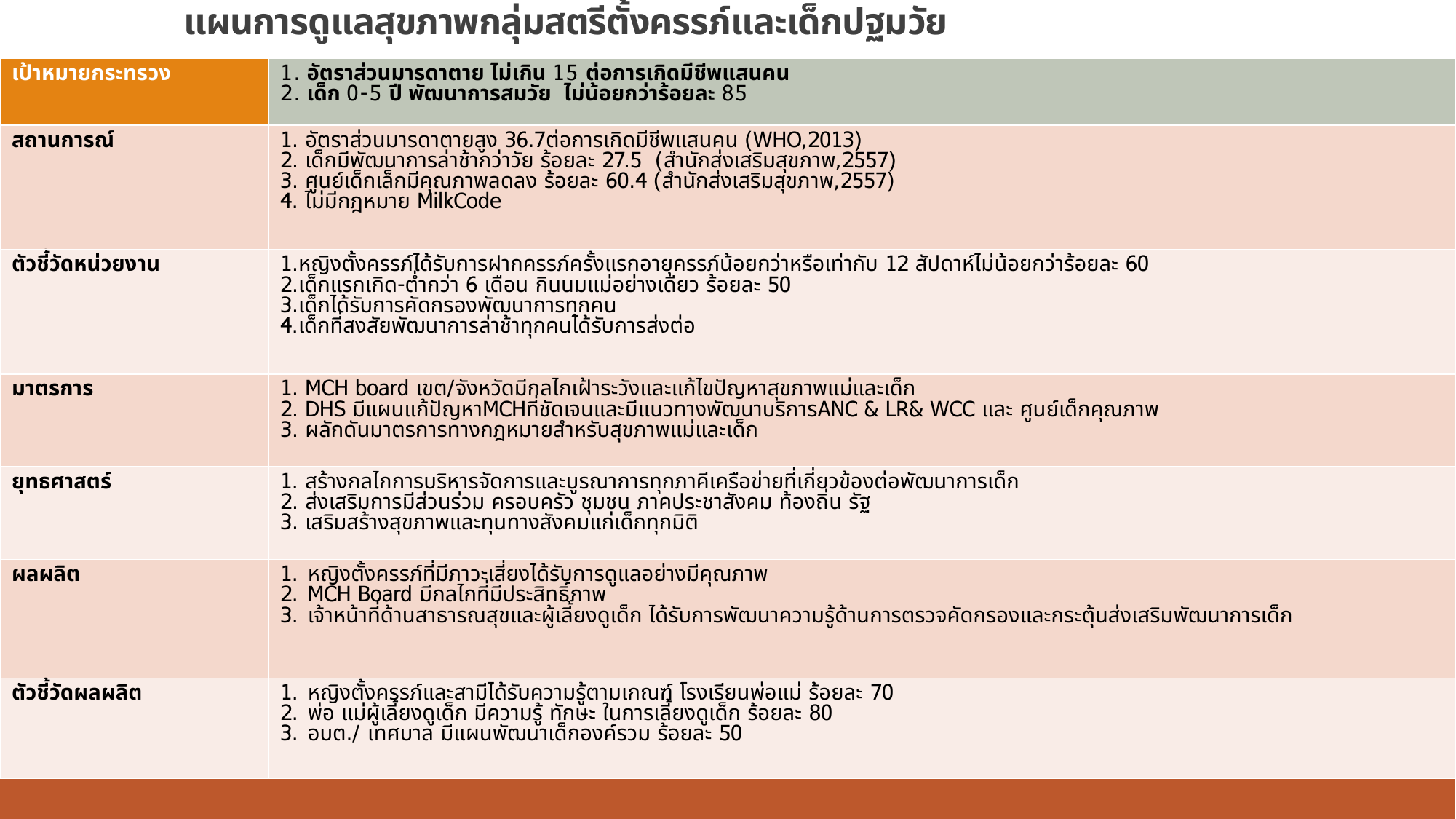

# แผนการดูแลสุขภาพกลุ่มสตรีตั้งครรภ์และเด็กปฐมวัย
| เป้าหมายกระทรวง | 1. อัตราส่วนมารดาตาย ไม่เกิน 15 ต่อการเกิดมีชีพแสนคน 2. เด็ก 0-5 ปี พัฒนาการสมวัย ไม่น้อยกว่าร้อยละ 85 |
| --- | --- |
| สถานการณ์ | 1. อัตราส่วนมารดาตายสูง 36.7ต่อการเกิดมีชีพแสนคน (WHO,2013) 2. เด็กมีพัฒนาการล่าช้ากว่าวัย ร้อยละ 27.5 (สำนักส่งเสริมสุขภาพ,2557) 3. ศูนย์เด็กเล็กมีคุณภาพลดลง ร้อยละ 60.4 (สำนักส่งเสริมสุขภาพ,2557) 4. ไม่มีกฎหมาย MilkCode |
| ตัวชี้วัดหน่วยงาน | 1.หญิงตั้งครรภ์ได้รับการฝากครรภ์ครั้งแรกอายุครรภ์น้อยกว่าหรือเท่ากับ 12 สัปดาห์ไม่น้อยกว่าร้อยละ 60 2.เด็กแรกเกิด-ต่ำกว่า 6 เดือน กินนมแม่อย่างเดียว ร้อยละ 50 3.เด็กได้รับการคัดกรองพัฒนาการทุกคน 4.เด็กที่สงสัยพัฒนาการล่าช้าทุกคนได้รับการส่งต่อ |
| มาตรการ | 1. MCH board เขต/จังหวัดมีกลไกเฝ้าระวังและแก้ไขปัญหาสุขภาพแม่และเด็ก 2. DHS มีแผนแก้ปัญหาMCHที่ชัดเจนและมีแนวทางพัฒนาบริการANC & LR& WCC และ ศูนย์เด็กคุณภาพ 3. ผลักดันมาตรการทางกฎหมายสำหรับสุขภาพแม่และเด็ก |
| ยุทธศาสตร์ | สร้างกลไกการบริหารจัดการและบูรณาการทุกภาคีเครือข่ายที่เกี่ยวข้องต่อพัฒนาการเด็ก 2. ส่งเสริมการมีส่วนร่วม ครอบครัว ชุมชน ภาคประชาสังคม ท้องถิ่น รัฐ 3. เสริมสร้างสุขภาพและทุนทางสังคมแก่เด็กทุกมิติ |
| ผลผลิต | หญิงตั้งครรภ์ที่มีภาวะเสี่ยงได้รับการดูแลอย่างมีคุณภาพ MCH Board มีกลไกที่มีประสิทธิ์ภาพ เจ้าหน้าที่ด้านสาธารณสุขและผู้เลี้ยงดูเด็ก ได้รับการพัฒนาความรู้ด้านการตรวจคัดกรองและกระตุ้นส่งเสริมพัฒนาการเด็ก |
| ตัวชี้วัดผลผลิต | หญิงตั้งครรภ์และสามีได้รับความรู้ตามเกณฑ์ โรงเรียนพ่อแม่ ร้อยละ 70 พ่อ แม่ผู้เลี้ยงดูเด็ก มีความรู้ ทักษะ ในการเลี้ยงดูเด็ก ร้อยละ 80 อบต./ เทศบาล มีแผนพัฒนาเด็กองค์รวม ร้อยละ 50 |